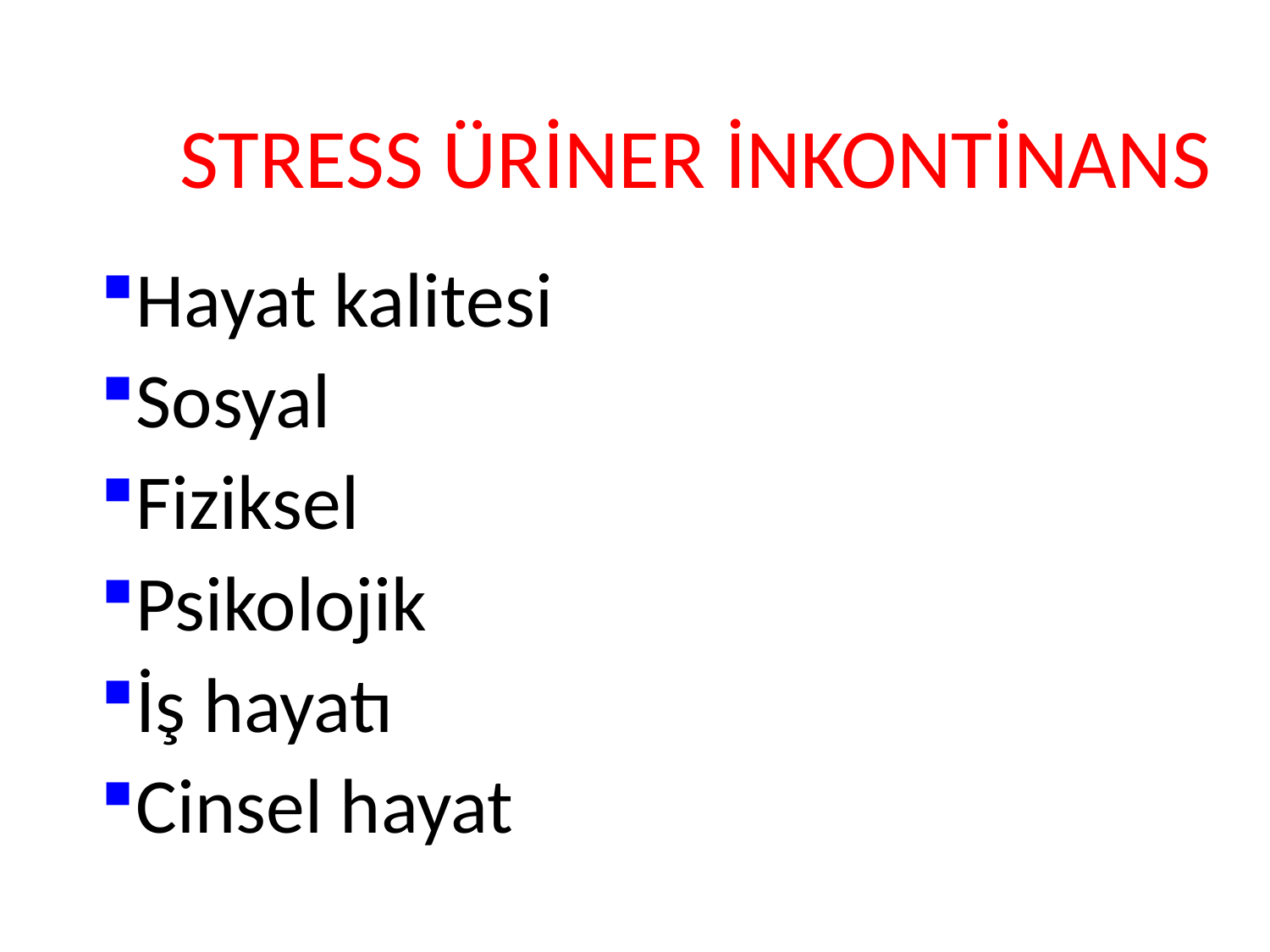

# STRESS ÜRİNER İNKONTİNANS
Hayat kalitesi
Sosyal
Fiziksel
Psikolojik
İş hayatı
Cinsel hayat